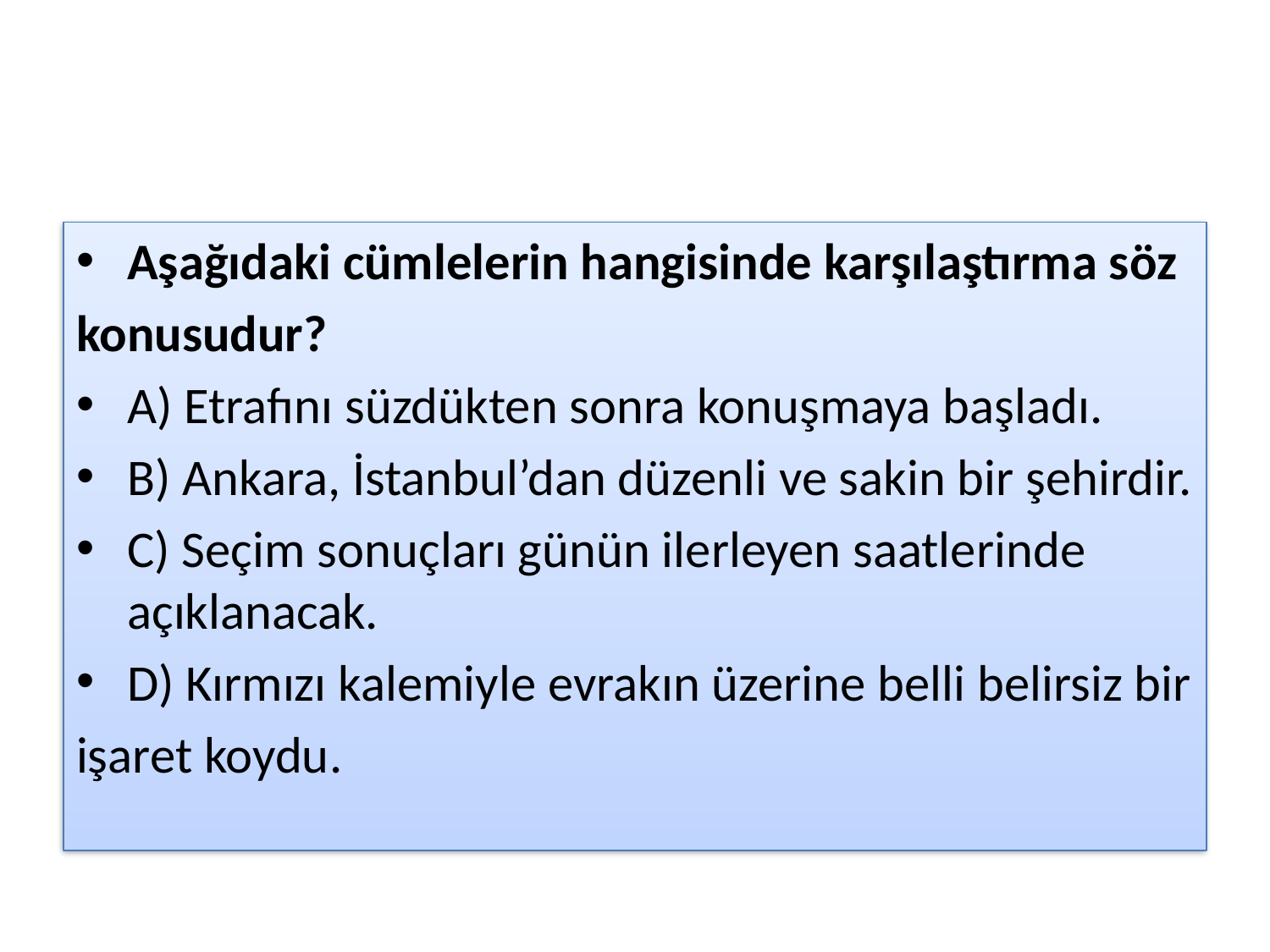

#
Aşağıdaki cümlelerin hangisinde karşılaştırma söz
konusudur?
A) Etrafını süzdükten sonra konuşmaya başladı.
B) Ankara, İstanbul’dan düzenli ve sakin bir şehirdir.
C) Seçim sonuçları günün ilerleyen saatlerinde açıklanacak.
D) Kırmızı kalemiyle evrakın üzerine belli belirsiz bir
işaret koydu.